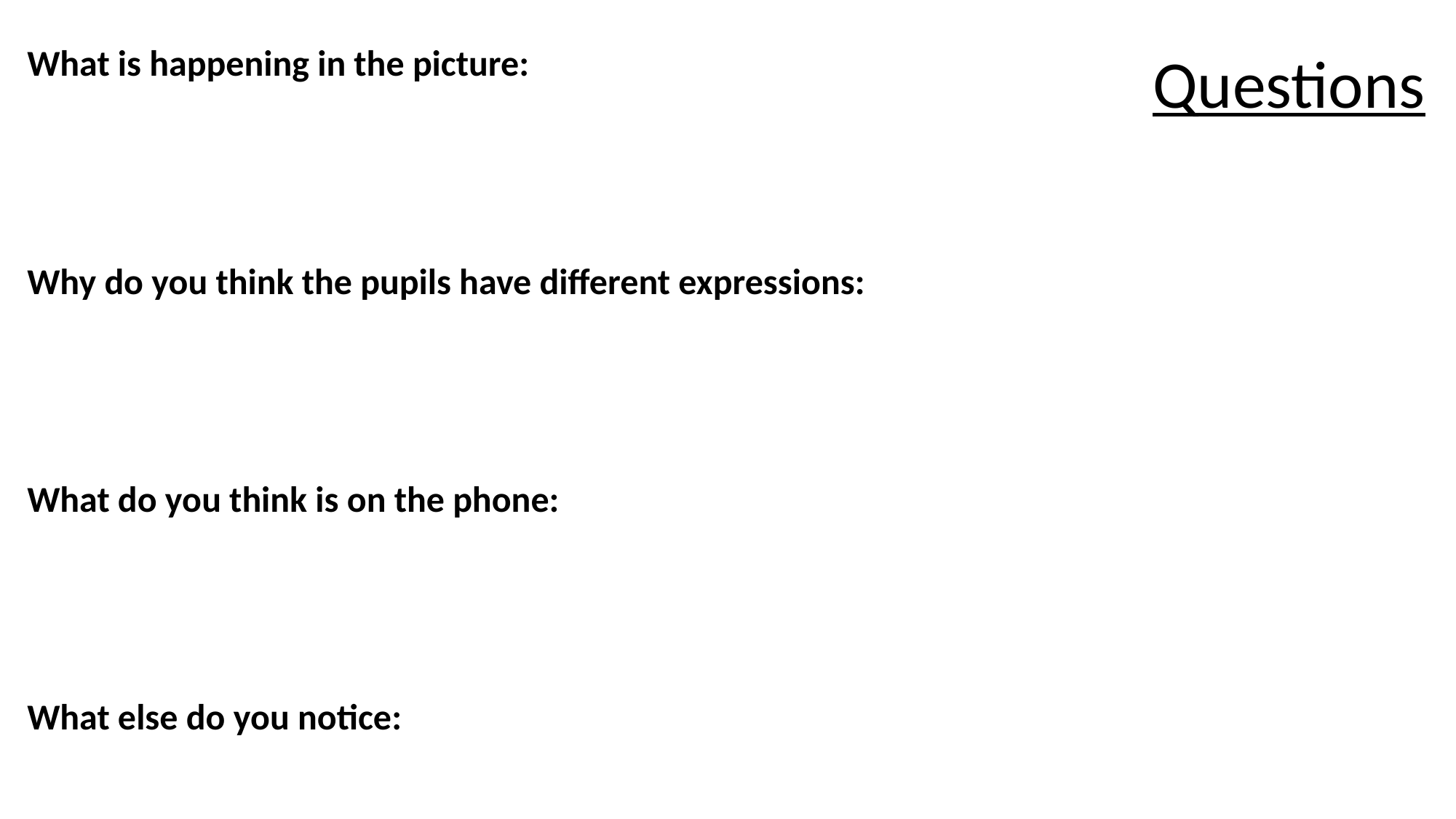

On the phone: Questions
Questions
What is happening in the picture:

Why do you think the pupils have different expressions:

What do you think is on the phone:

What else do you notice: